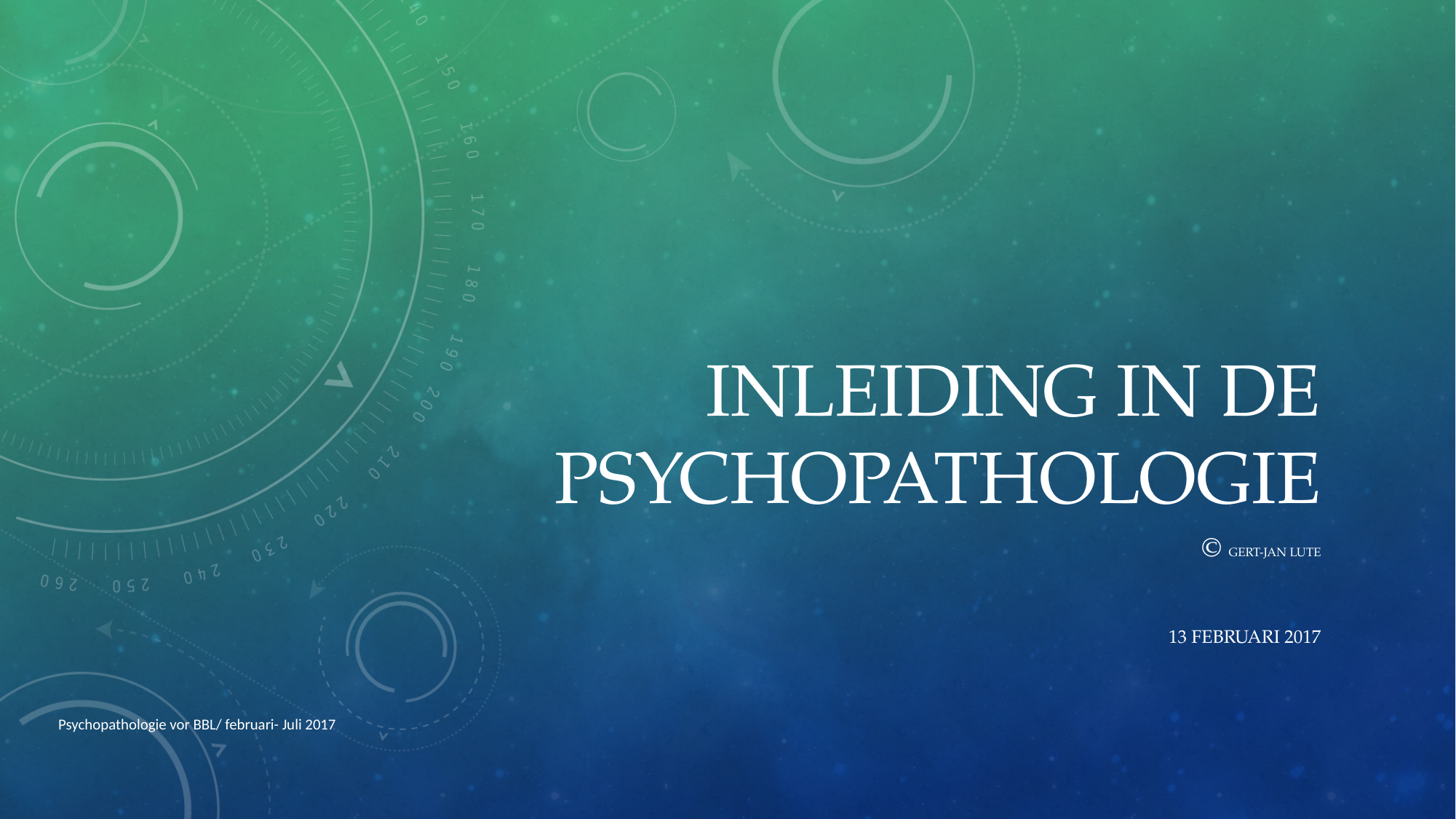

# Inleiding in de Psychopathologie
© Gert-Jan Lute

13 februari 2017

Psychopathologie vor BBL/ februari- Juli 2017